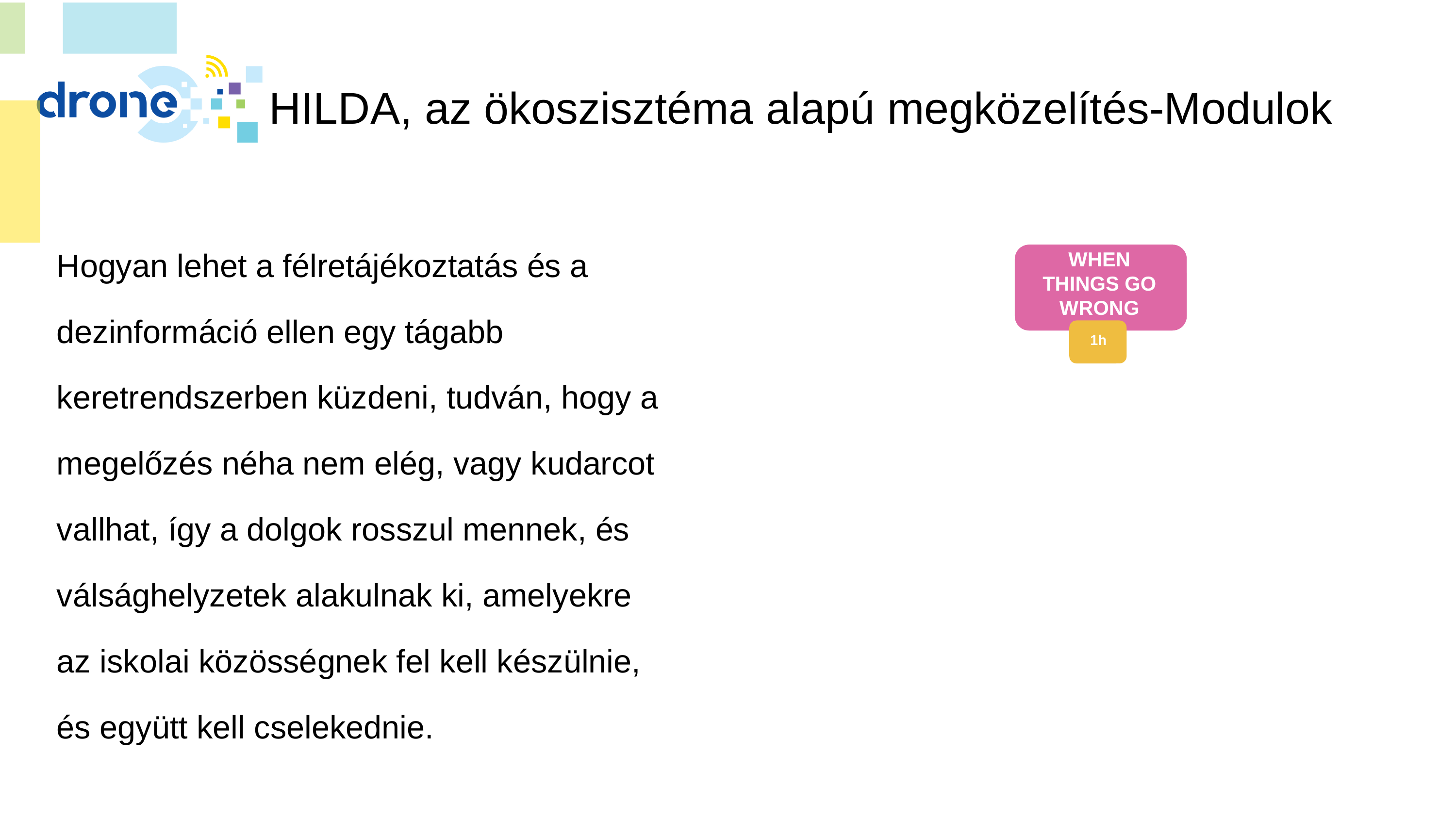

# HILDA, az ökoszisztéma alapú megközelítés-Modulok

Hogyan lehet a félretájékoztatás és a dezinformáció ellen egy tágabb keretrendszerben küzdeni, tudván, hogy a megelőzés néha nem elég, vagy kudarcot vallhat, így a dolgok rosszul mennek, és válsághelyzetek alakulnak ki, amelyekre az iskolai közösségnek fel kell készülnie, és együtt kell cselekednie.
WHEN THINGS GO WRONG

1h